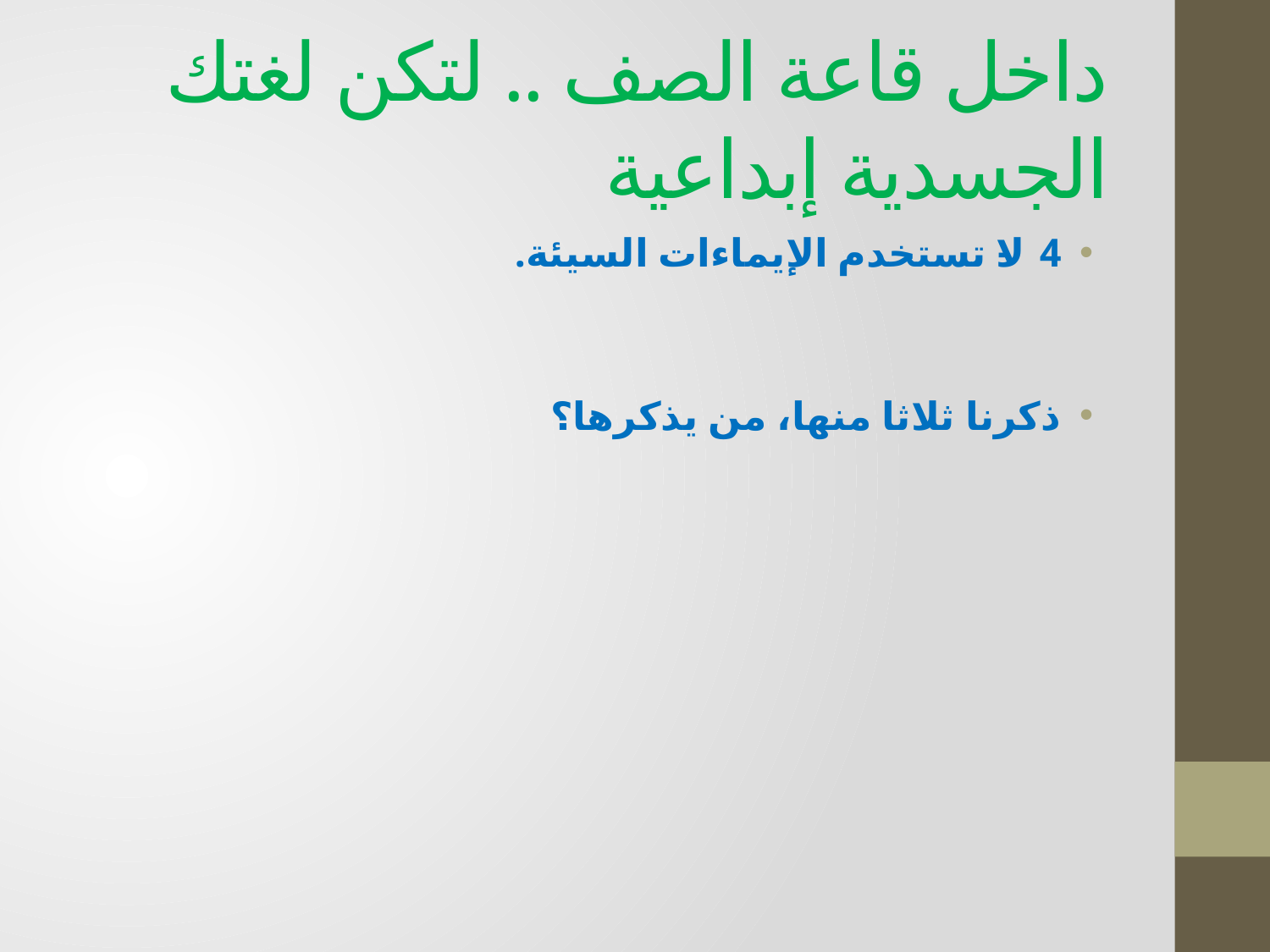

# داخل قاعة الصف .. لتكن لغتك الجسدية إبداعية
4-لا تستخدم الإيماءات السيئة.

ذكرنا ثلاثا منها، من يذكرها؟